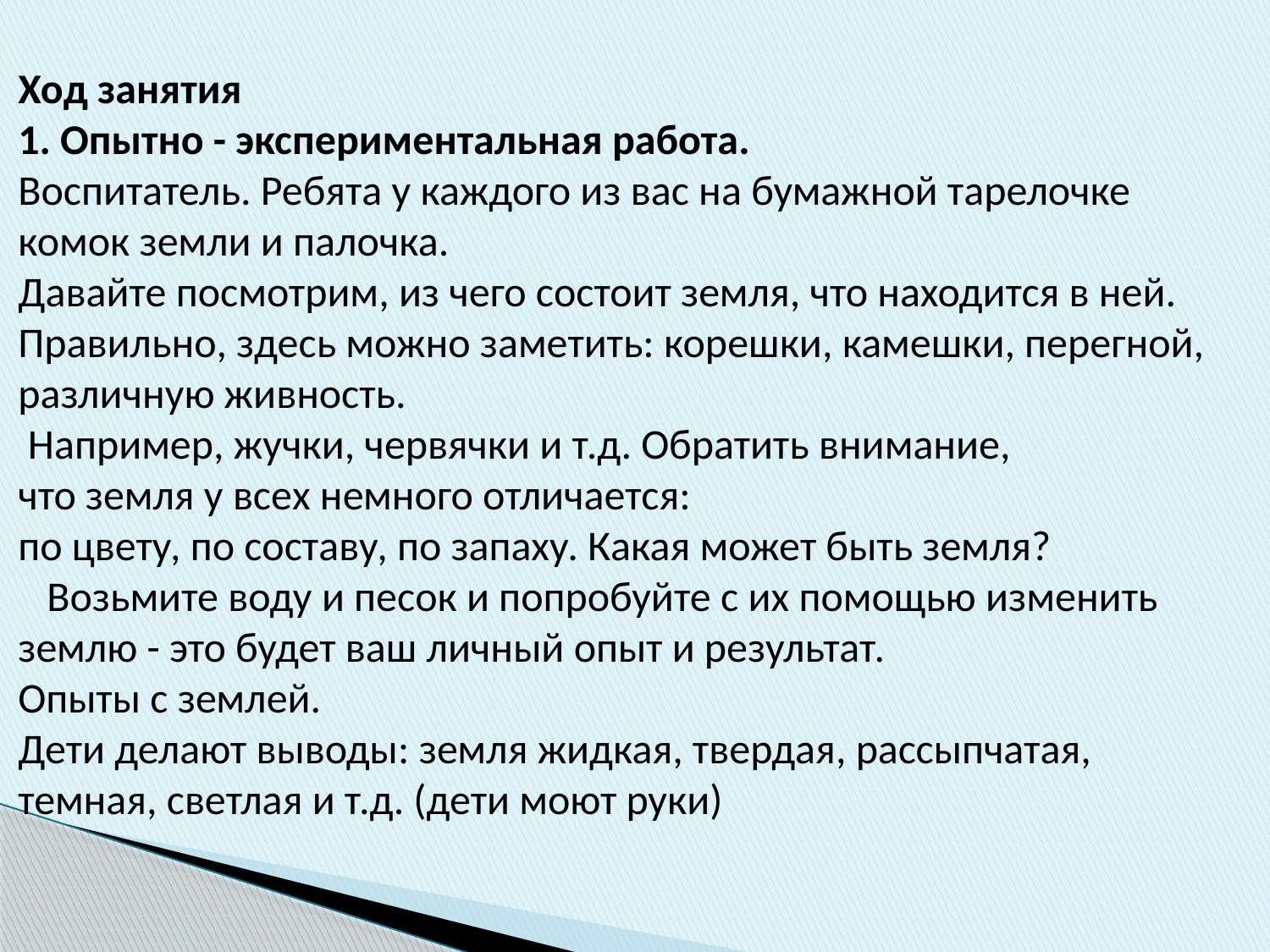

Ход занятия
1. Опытно - экспериментальная работа.
Воспитатель. Ребята у каждого из вас на бумажной тарелочке
комок земли и палочка.
Давайте посмотрим, из чего состоит земля, что находится в ней.
Правильно, здесь можно заметить: корешки, камешки, перегной,
различную живность.
 Например, жучки, червячки и т.д. Обратить внимание,
что земля у всех немного отличается:
по цвету, по составу, по запаху. Какая может быть земля?
   Возьмите воду и песок и попробуйте с их помощью изменить
землю - это будет ваш личный опыт и результат.
Опыты с землей.
Дети делают выводы: земля жидкая, твердая, рассыпчатая,
темная, светлая и т.д. (дети моют руки)